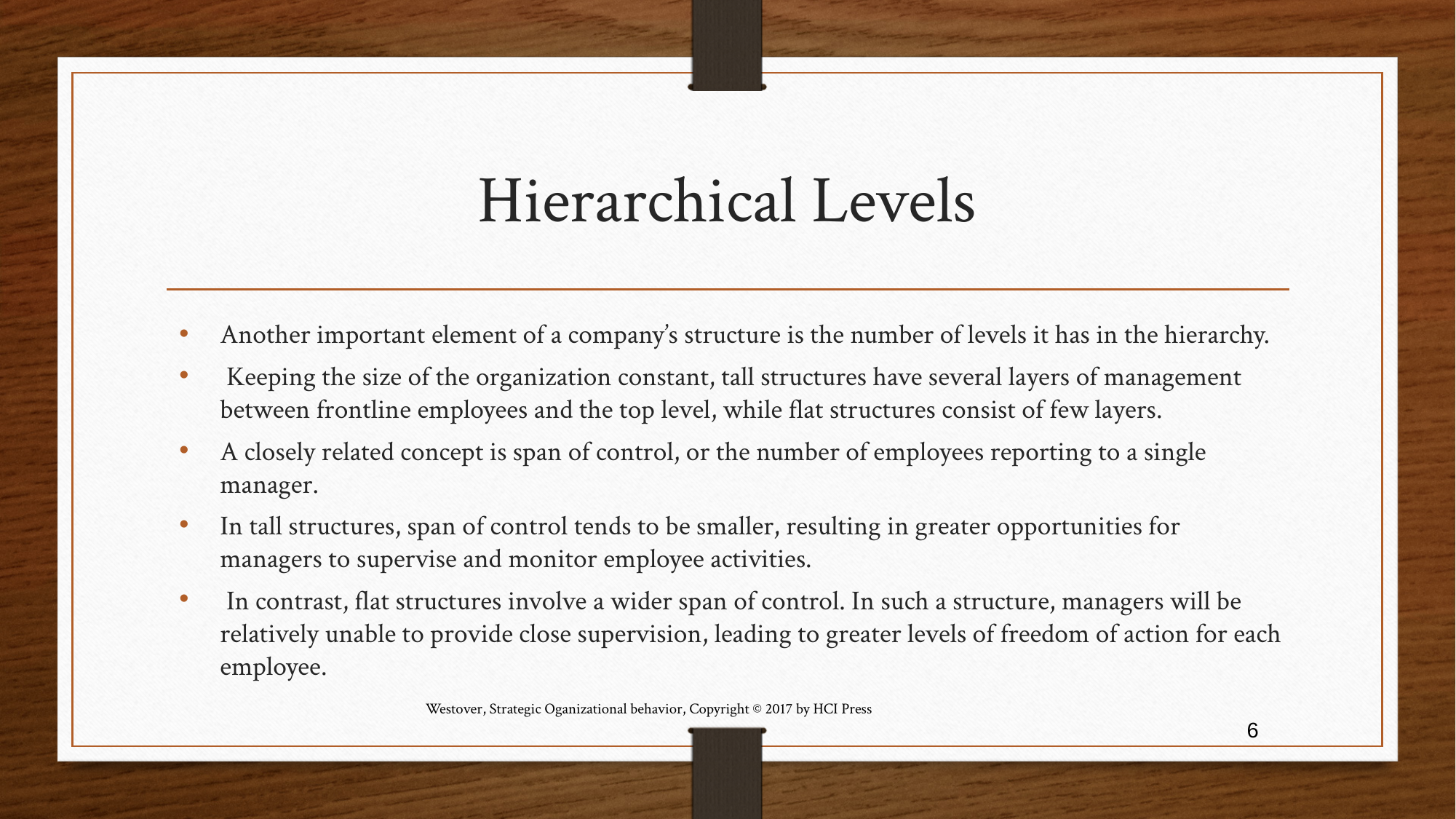

# Hierarchical Levels
Another important element of a company’s structure is the number of levels it has in the hierarchy.
 Keeping the size of the organization constant, tall structures have several layers of management between frontline employees and the top level, while flat structures consist of few layers.
A closely related concept is span of control, or the number of employees reporting to a single manager.
In tall structures, span of control tends to be smaller, resulting in greater opportunities for managers to supervise and monitor employee activities.
 In contrast, flat structures involve a wider span of control. In such a structure, managers will be relatively unable to provide close supervision, leading to greater levels of freedom of action for each employee.
Westover, Strategic Oganizational behavior, Copyright © 2017 by HCI Press
6